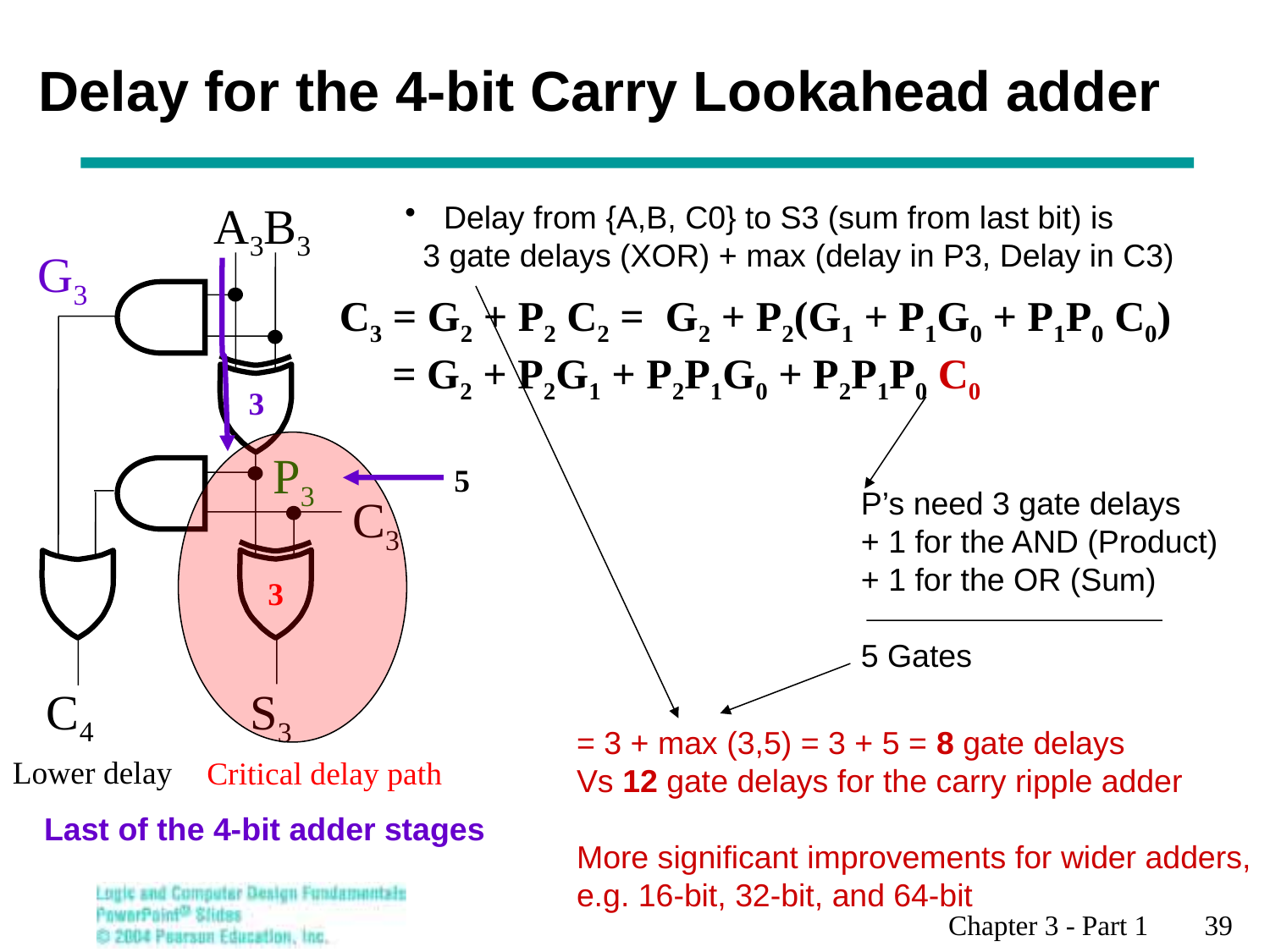

# Delay for the 4-bit Carry Lookahead adder

A3
B3
 Delay from {A,B, C0} to S3 (sum from last bit) is
  3 gate delays (XOR) + max (delay in P3, Delay in C3)

G3

C3 = G2 + P2 C2 =  G2 + P2(G1 + P1G0 + P1P0 C0)
     = G2 + P2G1 + P2P1G0 + P2P1P0 C0

3

P3

5

P’s need 3 gate delays
+ 1 for the AND (Product)
+ 1 for the OR (Sum)

5 Gates

C3

3

C4
S3
= 3 + max (3,5) = 3 + 5 = 8 gate delays
Vs 12 gate delays for the carry ripple adder

More significant improvements for wider adders,
e.g. 16-bit, 32-bit, and 64-bit
Lower delay
Critical delay path
Last of the 4-bit adder stages
Chapter 3 - Part 1        39